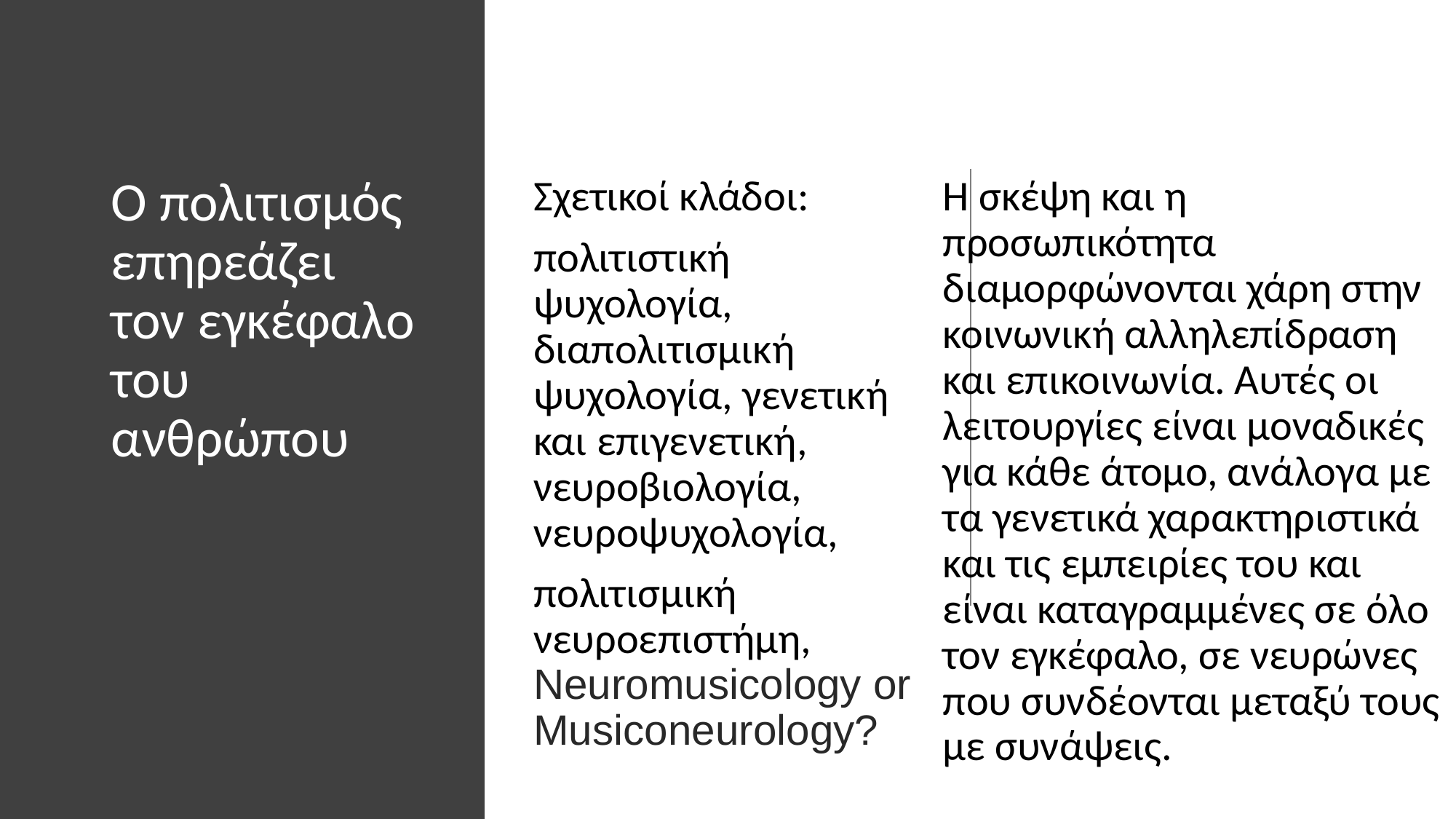

# Ο πολιτισμός επηρεάζει τον εγκέφαλο του ανθρώπου
Σχετικοί κλάδοι:
πολιτιστική ψυχολογία, διαπολιτισμική ψυχολογία, γενετική και επιγενετική, νευροβιολογία, νευροψυχολογία,
πολιτισμική νευροεπιστήμη, Neuromusicology or Musiconeurology?

Η σκέψη και η προσωπικότητα διαμορφώνονται χάρη στην κοινωνική αλληλεπίδραση και επικοινωνία. Αυτές οι λειτουργίες είναι μοναδικές για κάθε άτομο, ανάλογα με τα γενετικά χαρακτηριστικά  και τις εμπειρίες του και είναι καταγραμμένες σε όλο τον εγκέφαλο, σε νευρώνες που συνδέονται μεταξύ τους με συνάψεις.